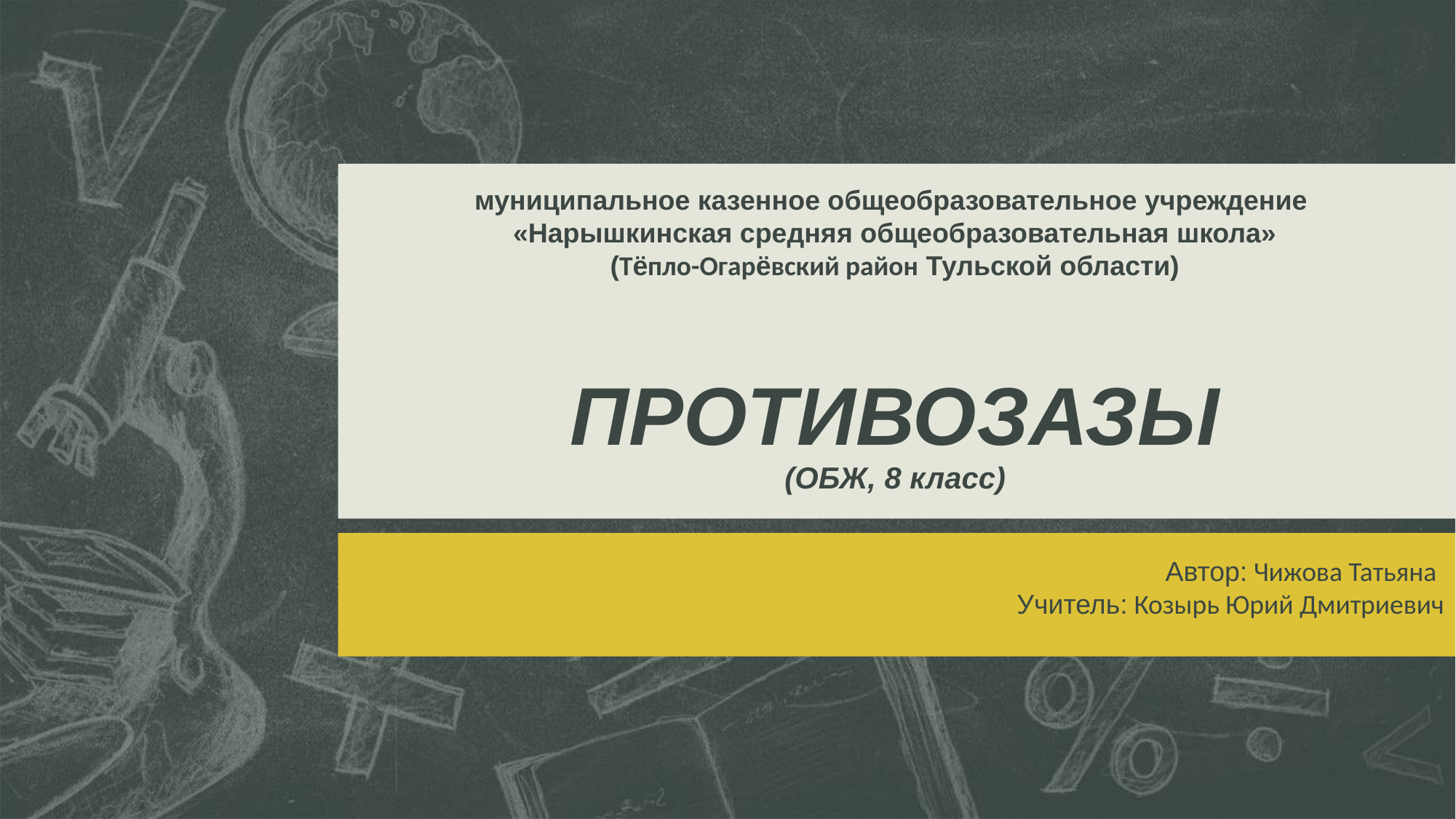

муниципальное казенное общеобразовательное учреждение
«Нарышкинская средняя общеобразовательная школа»
(Тёпло-Огарёвский район Тульской области)
# ПРОТИВОЗАЗЫ (ОБЖ, 8 класс)
Автор: Чижова Татьяна
Учитель: Козырь Юрий Дмитриевич